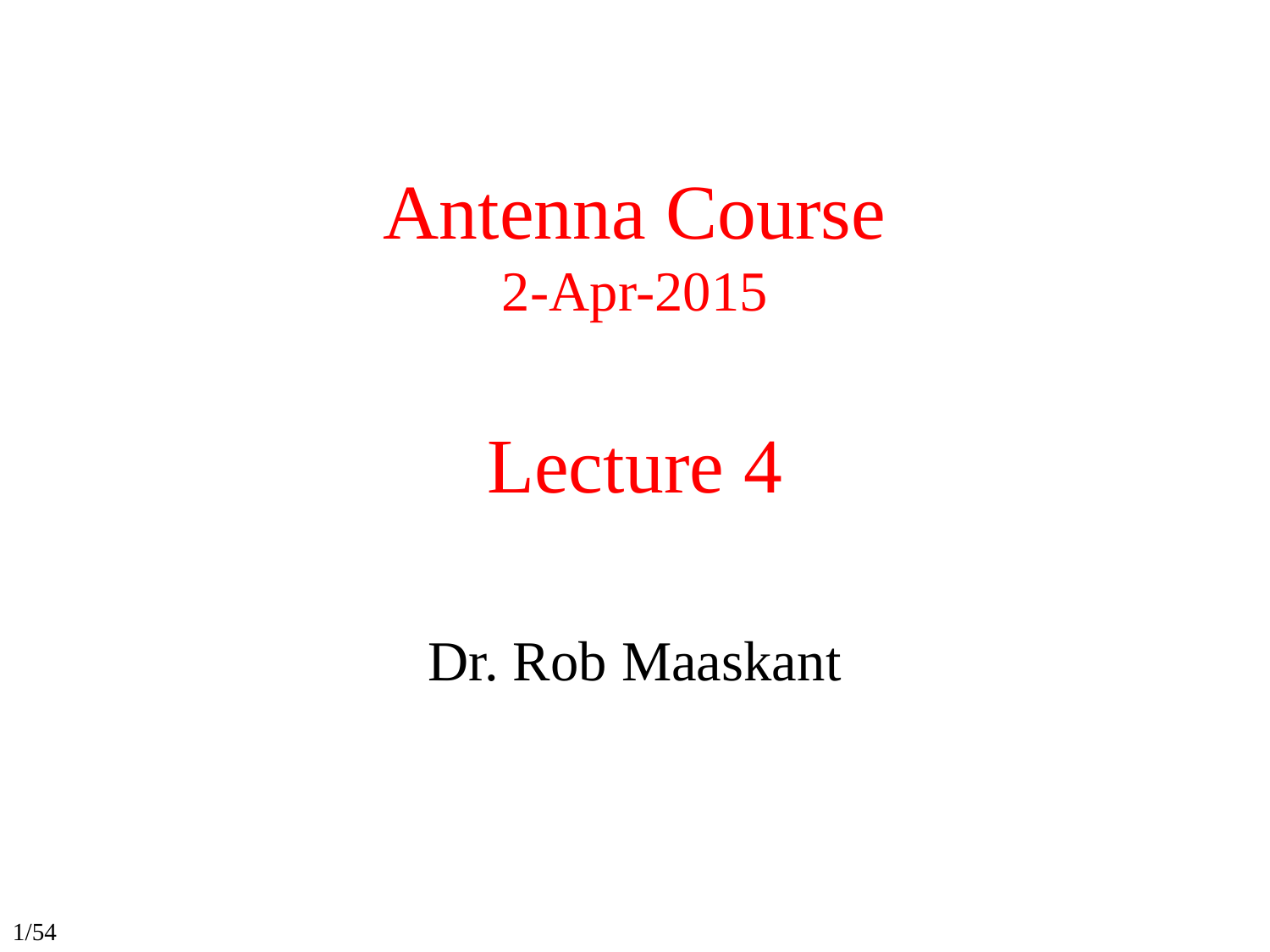

# Antenna Course 2-Apr-2015 Lecture 4

Dr. Rob Maaskant